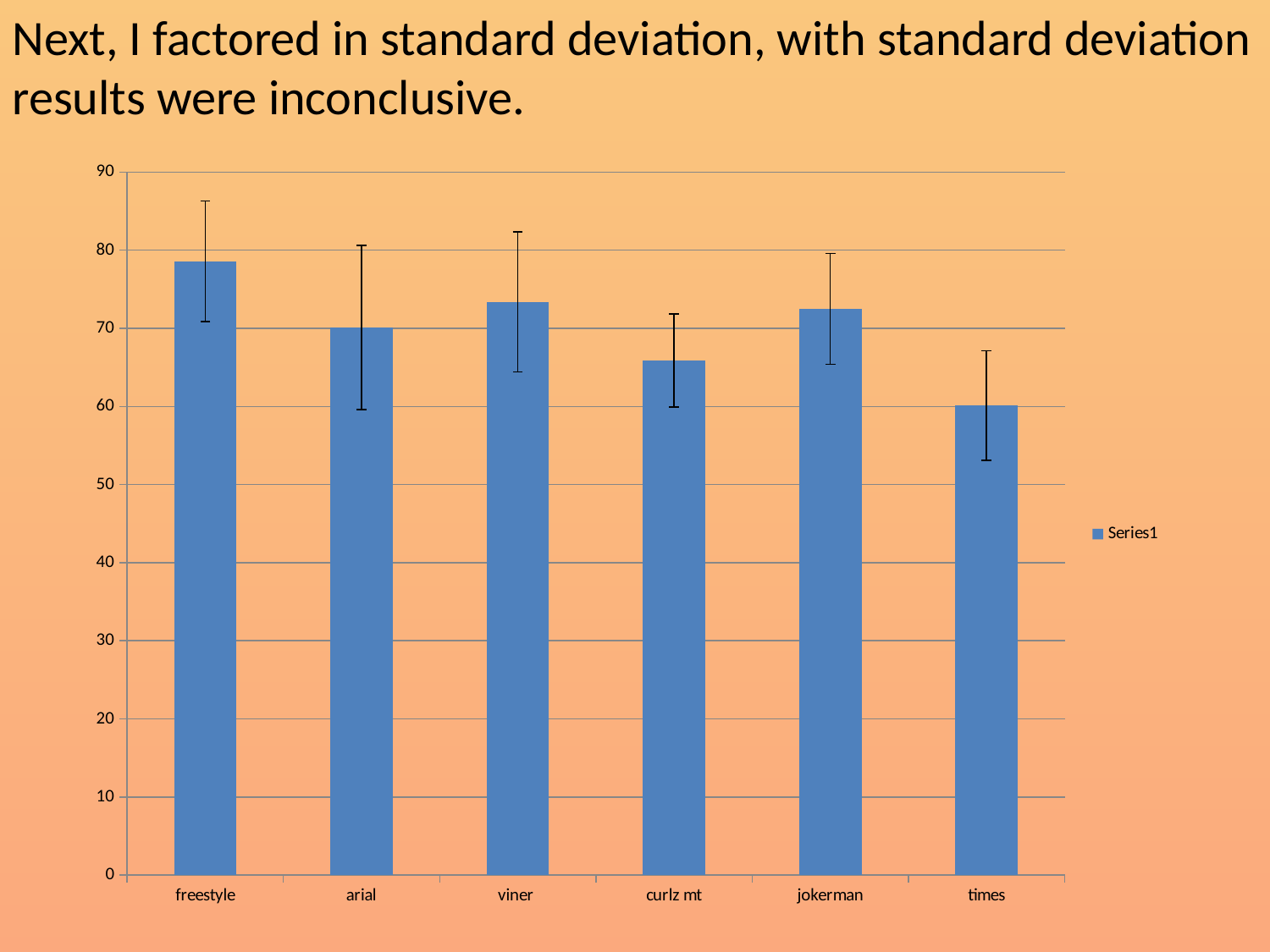

Next, I factored in standard deviation, with standard deviation results were inconclusive.

### Chart

| Category |  |
|---|---|
| freestyle | 78.6 |
| arial | 70.1 |
| viner  | 73.4 |
| curlz mt | 65.9 |
| jokerman | 72.5 |
| times | 60.1 |